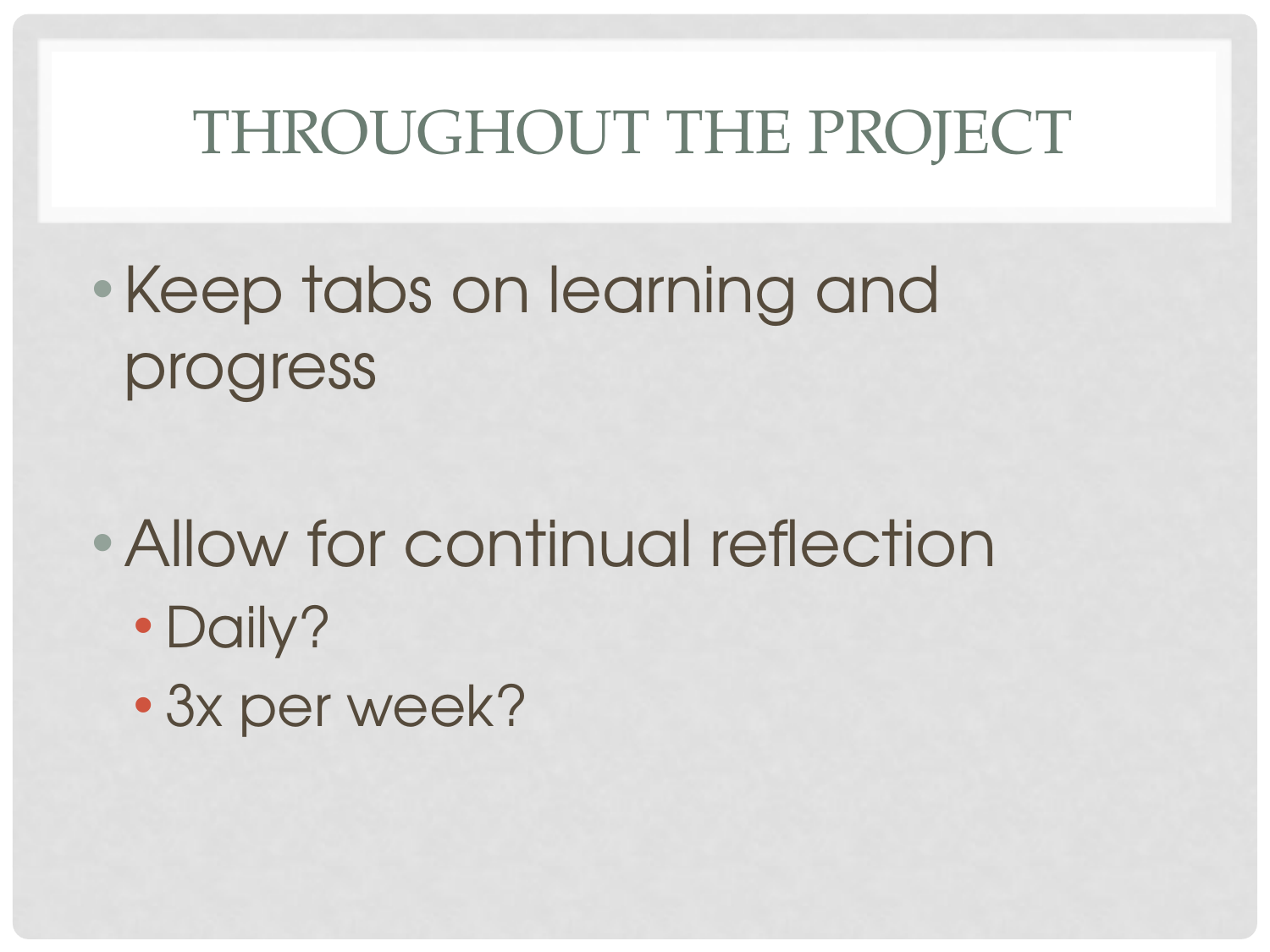

# Throughout the project
Keep tabs on learning and progress

Allow for continual reflection
Daily?
3x per week?